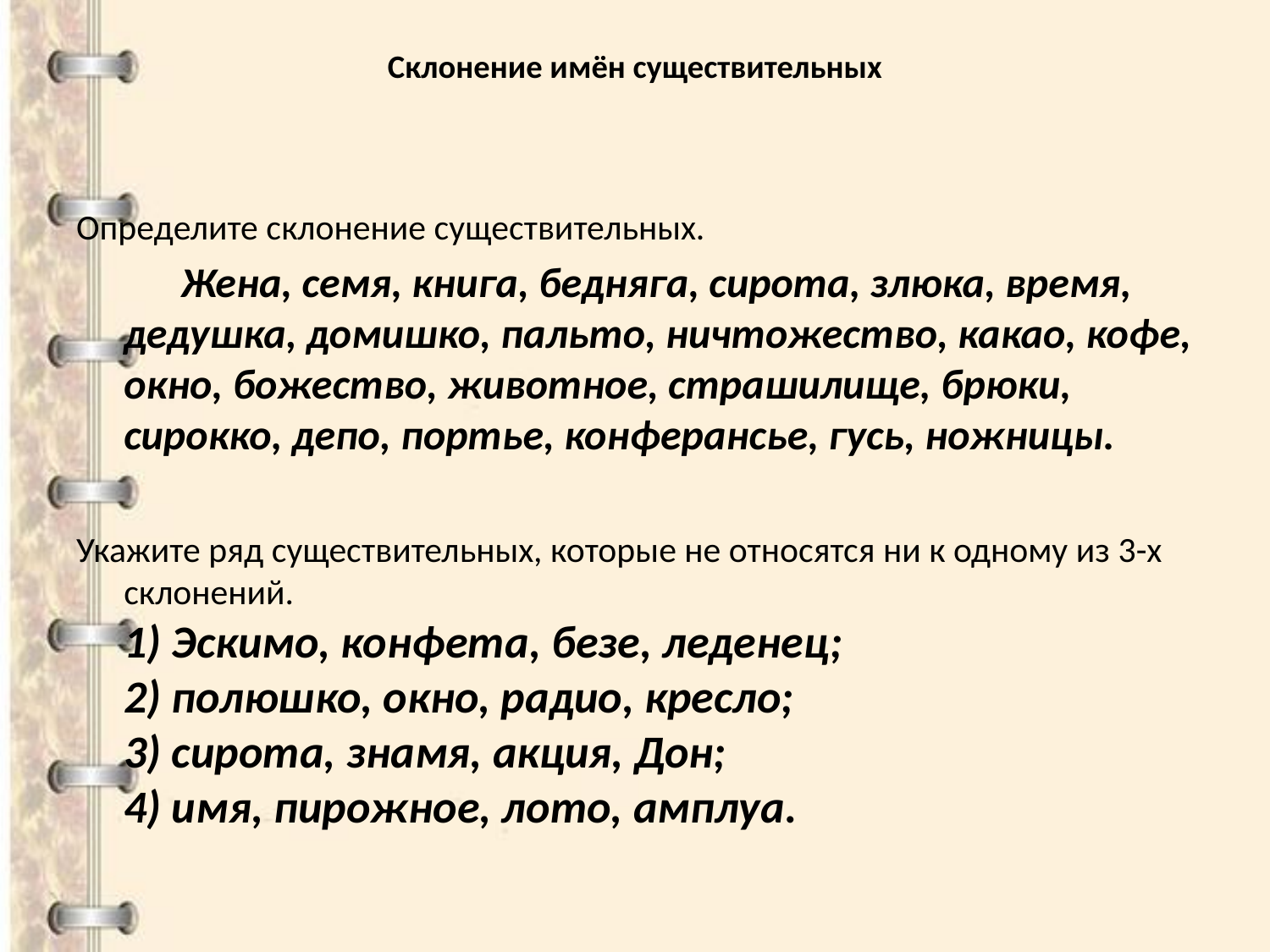

# Склонение имён существительных
Определите склонение существительных.
           Жена, семя, книга, бедняга, сирота, злюка, время, дедушка, домишко, пальто, ничтожество, какао, кофе, окно, божество, животное, страшилище, брюки, сирокко, депо, портье, конферансье, гусь, ножницы.

Укажите ряд существительных, которые не относятся ни к одному из 3-х склонений.
1) Эскимо, конфета, безе, леденец;
2) полюшко, окно, радио, кресло;
3) сирота, знамя, акция, Дон;
4) имя, пирожное, лото, амплуа.